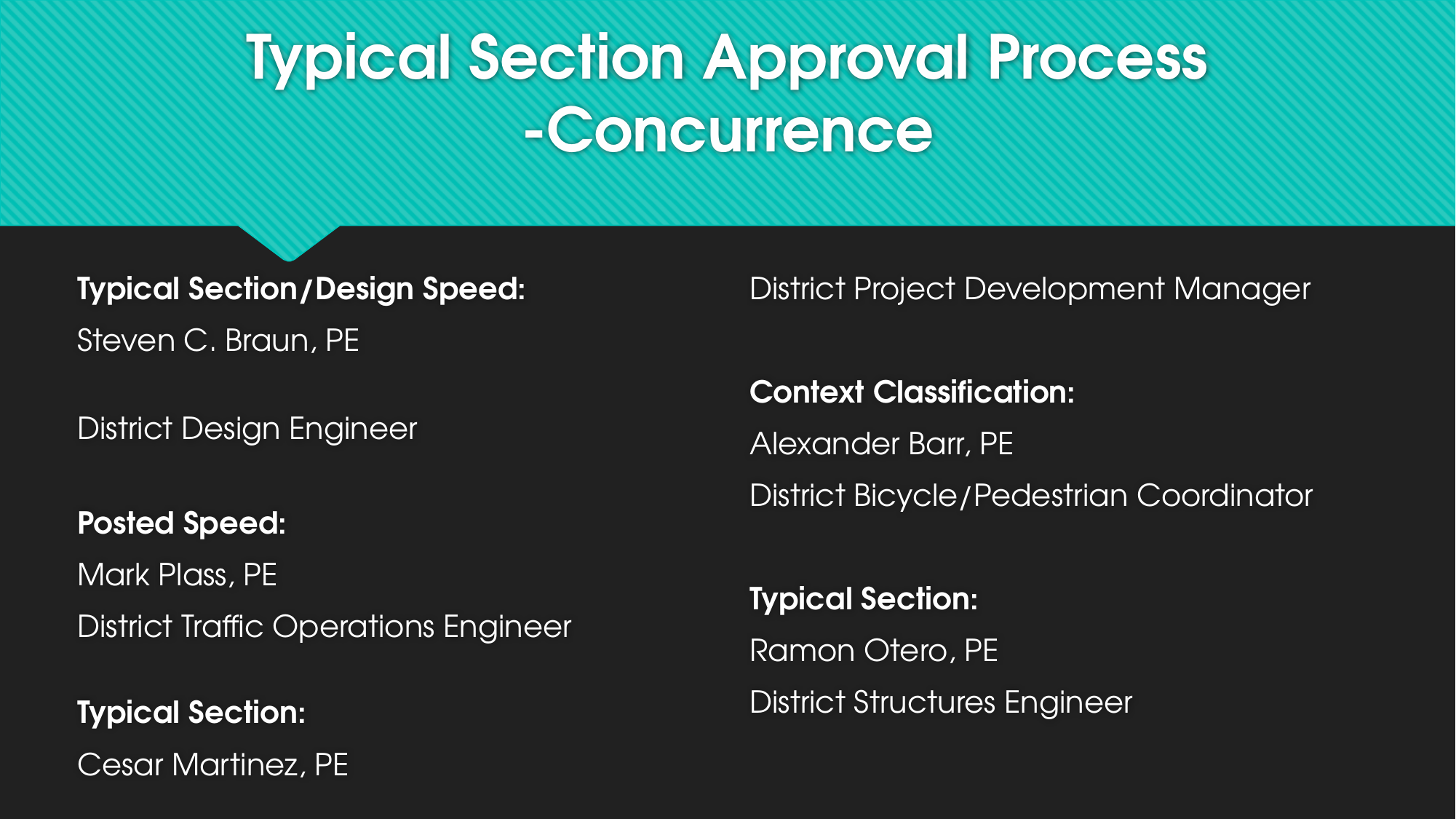

# Typical Section Approval Process -Concurrence
Typical Section/Design Speed:
Steven C. Braun, PE
District Design Engineer

Posted Speed:
Mark Plass, PE
District Traffic Operations Engineer

Typical Section:
Cesar Martinez, PE
District Project Development Manager

Context Classification:
Alexander Barr, PE
District Bicycle/Pedestrian Coordinator

Typical Section:
Ramon Otero, PE
District Structures Engineer